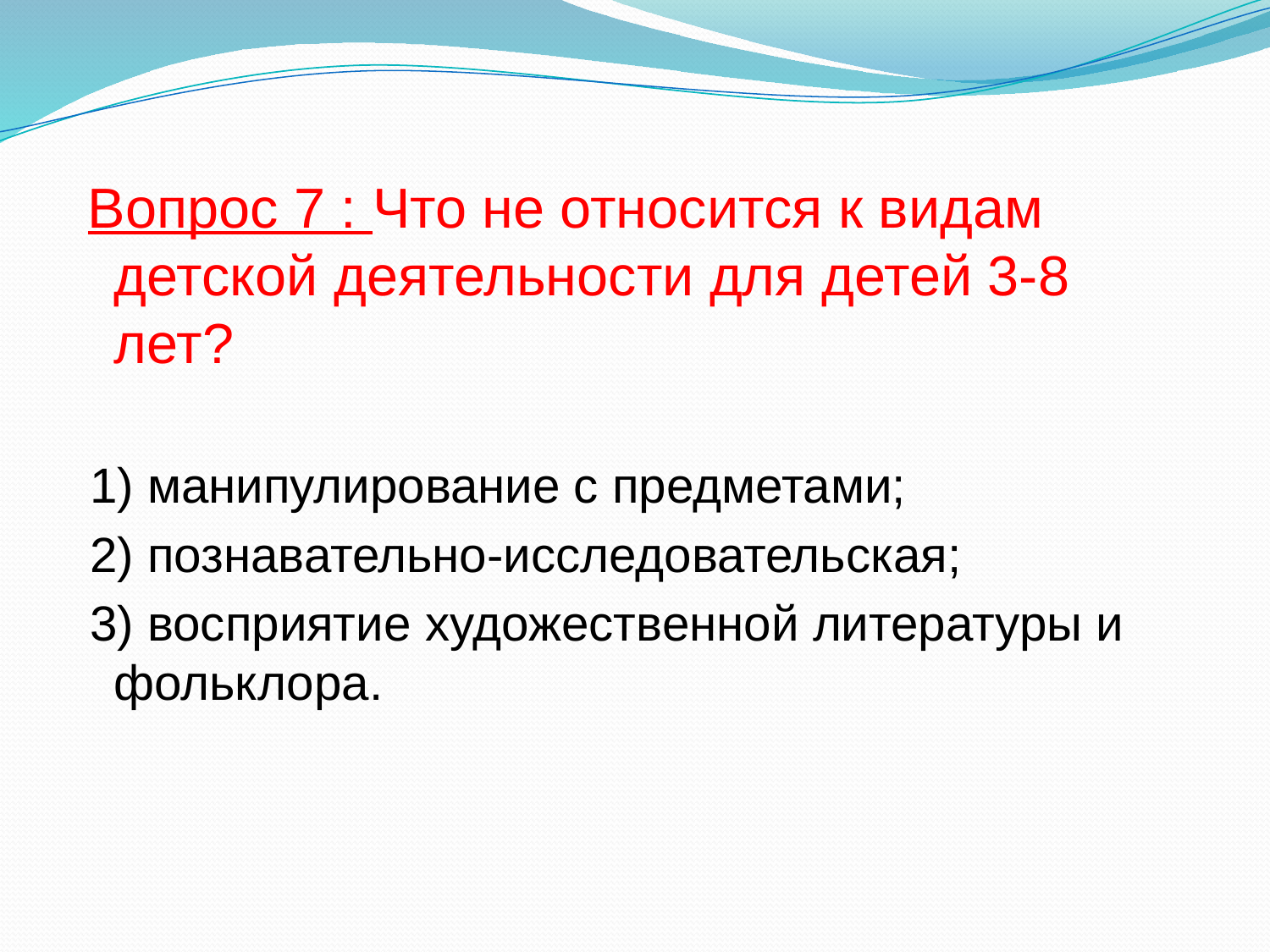

#

 Вопрос 7 : Что не относится к видам детской деятельности для детей 3-8 лет?

 1) манипулирование с предметами;
 2) познавательно-исследовательская;
 3) восприятие художественной литературы и фольклора.